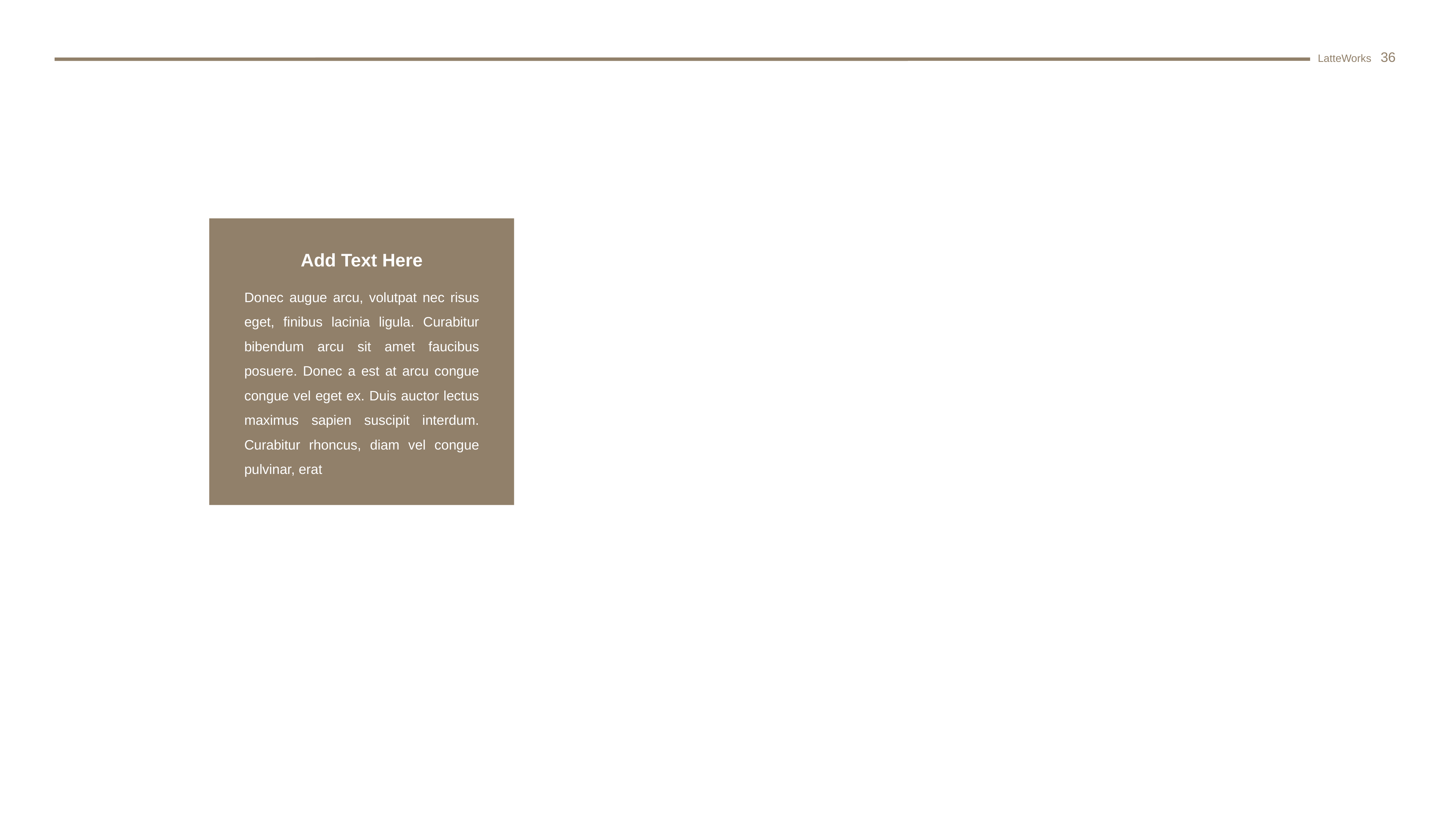

LatteWorks   36

Add Text Here
Donec augue arcu, volutpat nec risus eget, finibus lacinia ligula. Curabitur bibendum arcu sit amet faucibus posuere. Donec a est at arcu congue congue vel eget ex. Duis auctor lectus maximus sapien suscipit interdum. Curabitur rhoncus, diam vel congue pulvinar, erat